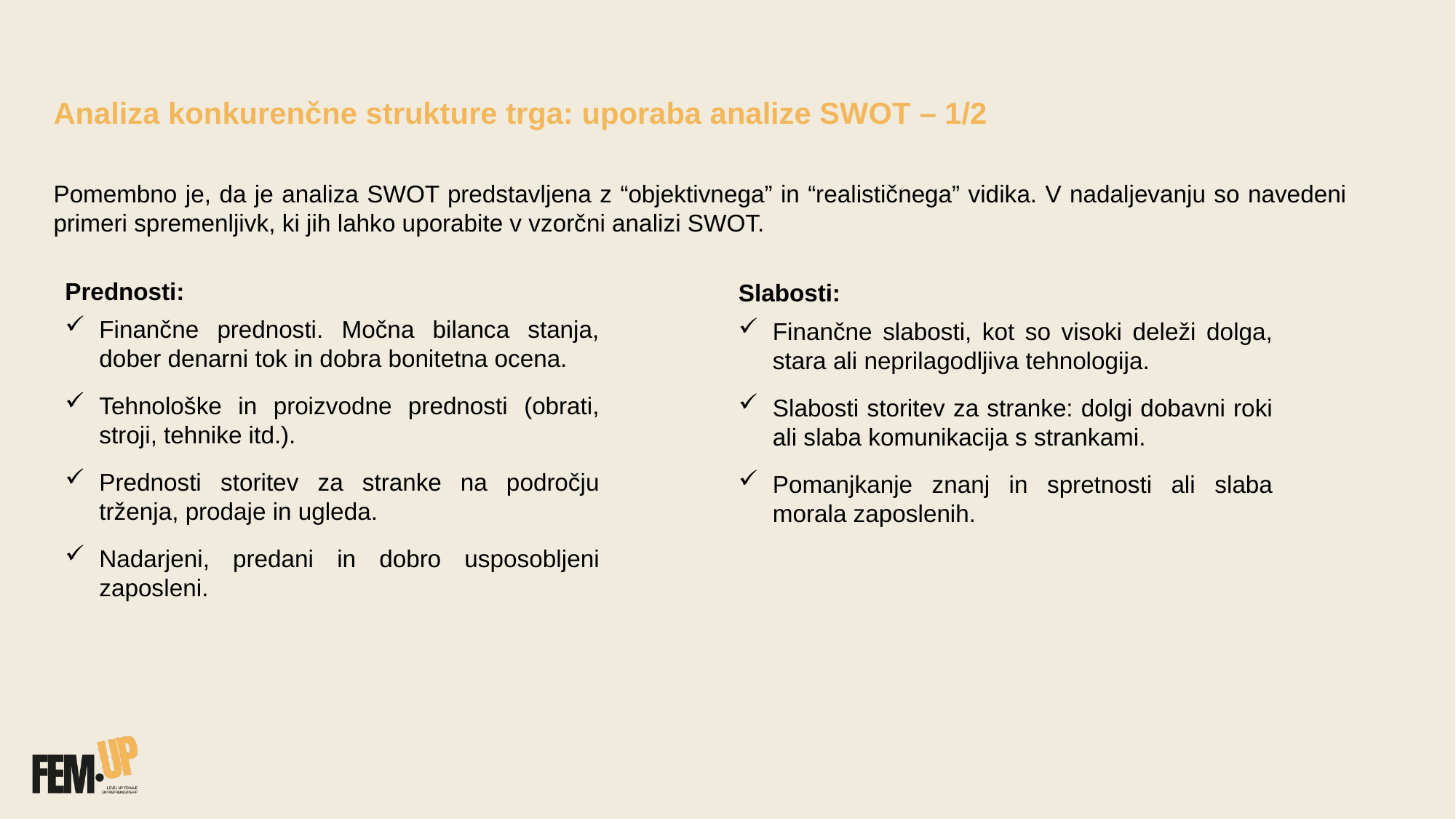

Analiza konkurenčne strukture trga: uporaba analize SWOT – 1/2
Pomembno je, da je analiza SWOT predstavljena z “objektivnega” in “realističnega” vidika. V nadaljevanju so navedeni primeri spremenljivk, ki jih lahko uporabite v vzorčni analizi SWOT.
Prednosti: ​
Finančne prednosti. Močna bilanca stanja, dober denarni tok in dobra bonitetna ocena.
Tehnološke in proizvodne prednosti (obrati, stroji, tehnike itd.).
Prednosti storitev za stranke na področju trženja, prodaje in ugleda.
Nadarjeni, predani in dobro usposobljeni zaposleni.
Slabosti:​
Finančne slabosti, kot so visoki deleži dolga, stara ali neprilagodljiva tehnologija.
Slabosti storitev za stranke: dolgi dobavni roki ali slaba komunikacija s strankami.
Pomanjkanje znanj in spretnosti ali slaba morala zaposlenih.